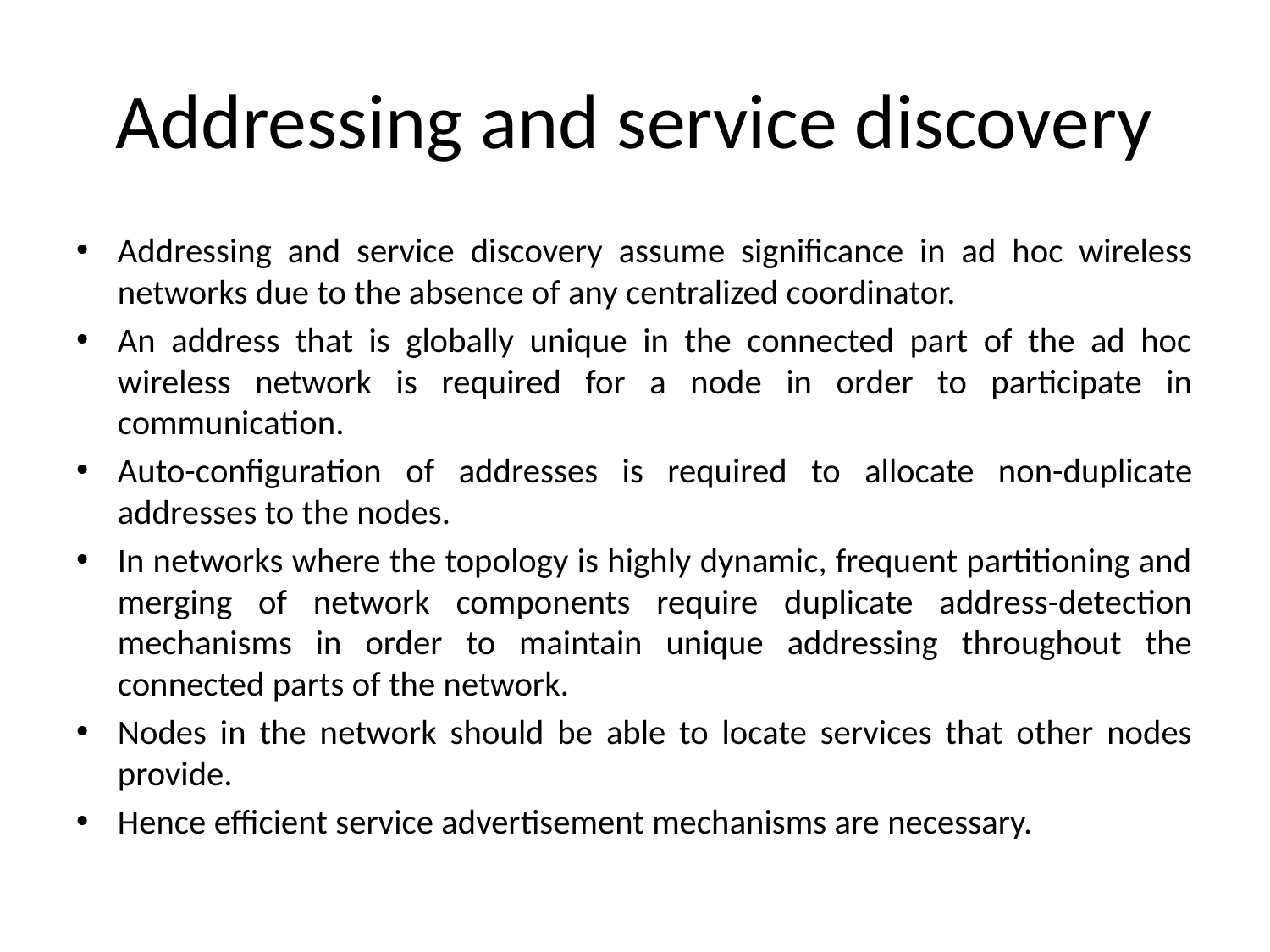

# Addressing and service discovery
Addressing and service discovery assume significance in ad hoc wireless networks due to the absence of any centralized coordinator.
An address that is globally unique in the connected part of the ad hoc wireless network is required for a node in order to participate in communication.
Auto-configuration of addresses is required to allocate non-duplicate addresses to the nodes.
In networks where the topology is highly dynamic, frequent partitioning and merging of network components require duplicate address-detection mechanisms in order to maintain unique addressing throughout the connected parts of the network.
Nodes in the network should be able to locate services that other nodes provide.
Hence efficient service advertisement mechanisms are necessary.